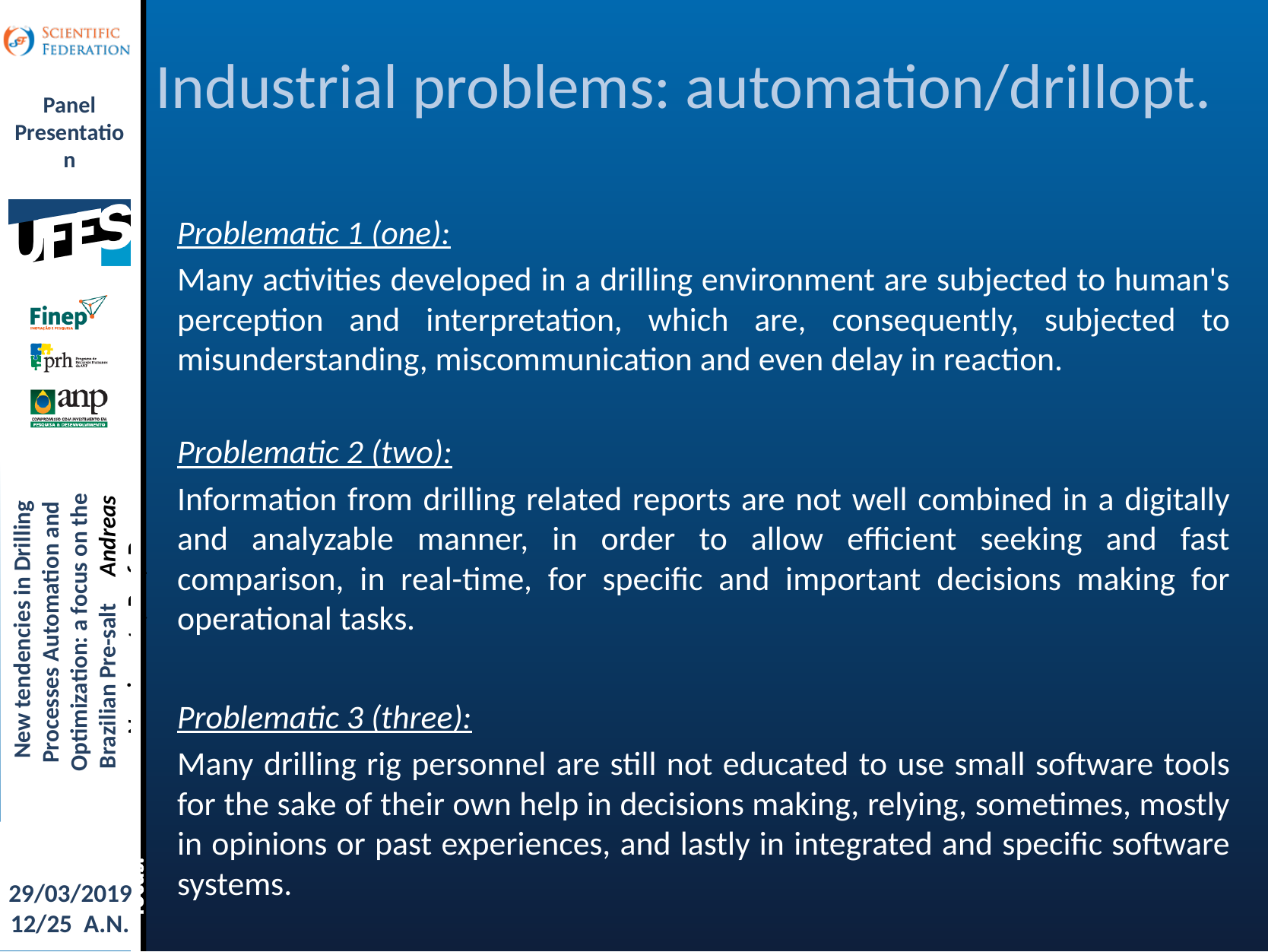

# Industrial problems: automation/drillopt.
Problematic 1 (one):
Many activities developed in a drilling environment are subjected to human's perception and interpretation, which are, consequently, subjected to misunderstanding, miscommunication and even delay in reaction.

Problematic 2 (two):
Information from drilling related reports are not well combined in a digitally and analyzable manner, in order to allow efficient seeking and fast comparison, in real-time, for specific and important decisions making for operational tasks.

Problematic 3 (three):
Many drilling rig personnel are still not educated to use small software tools for the sake of their own help in decisions making, relying, sometimes, mostly in opinions or past experiences, and lastly in integrated and specific software systems.

29/03/2019
12/25  A.N.